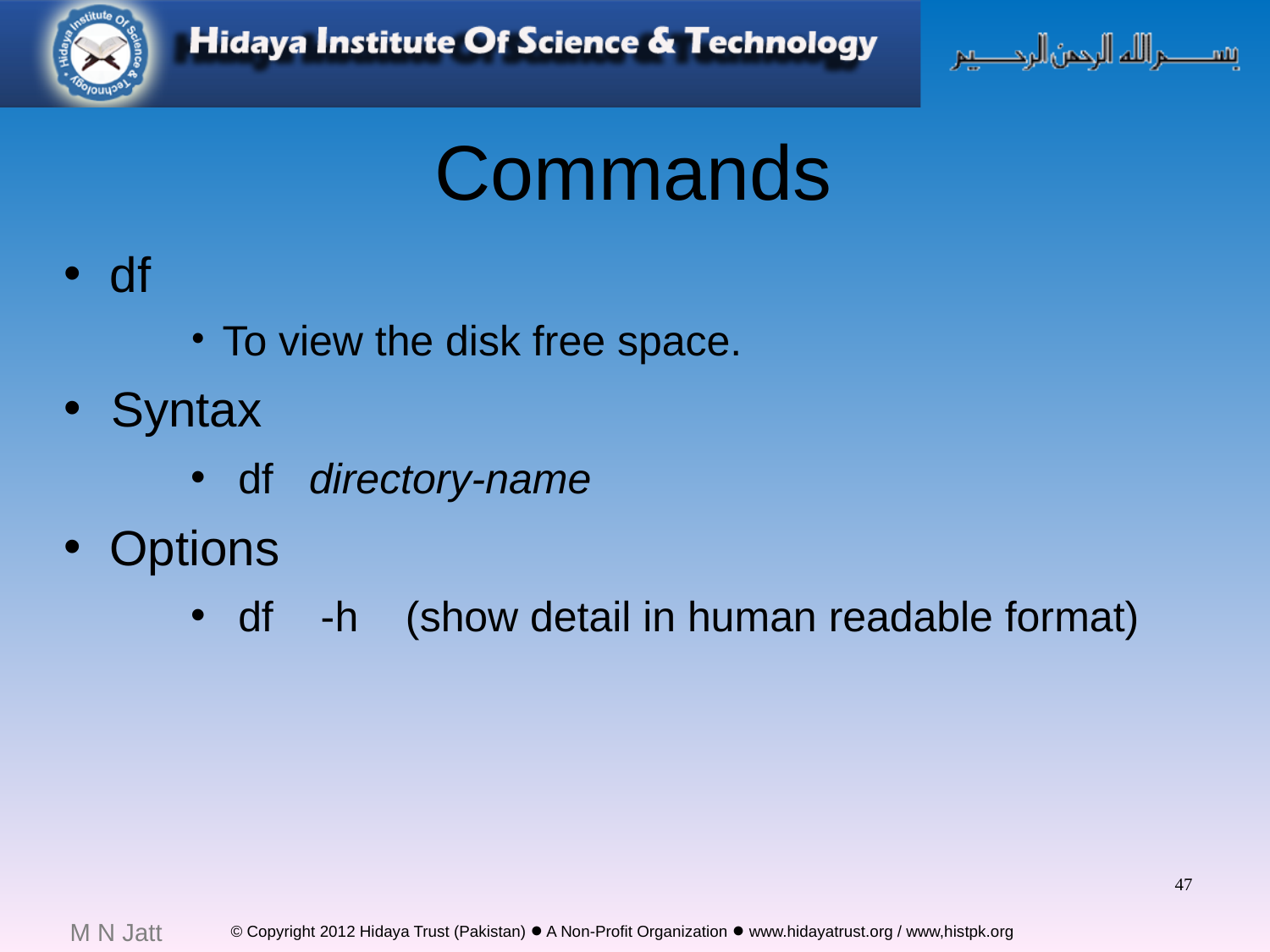

# Commands
df
To view the disk free space.
Syntax
df   directory-name
Options
df    -h    (show detail in human readable format)

47